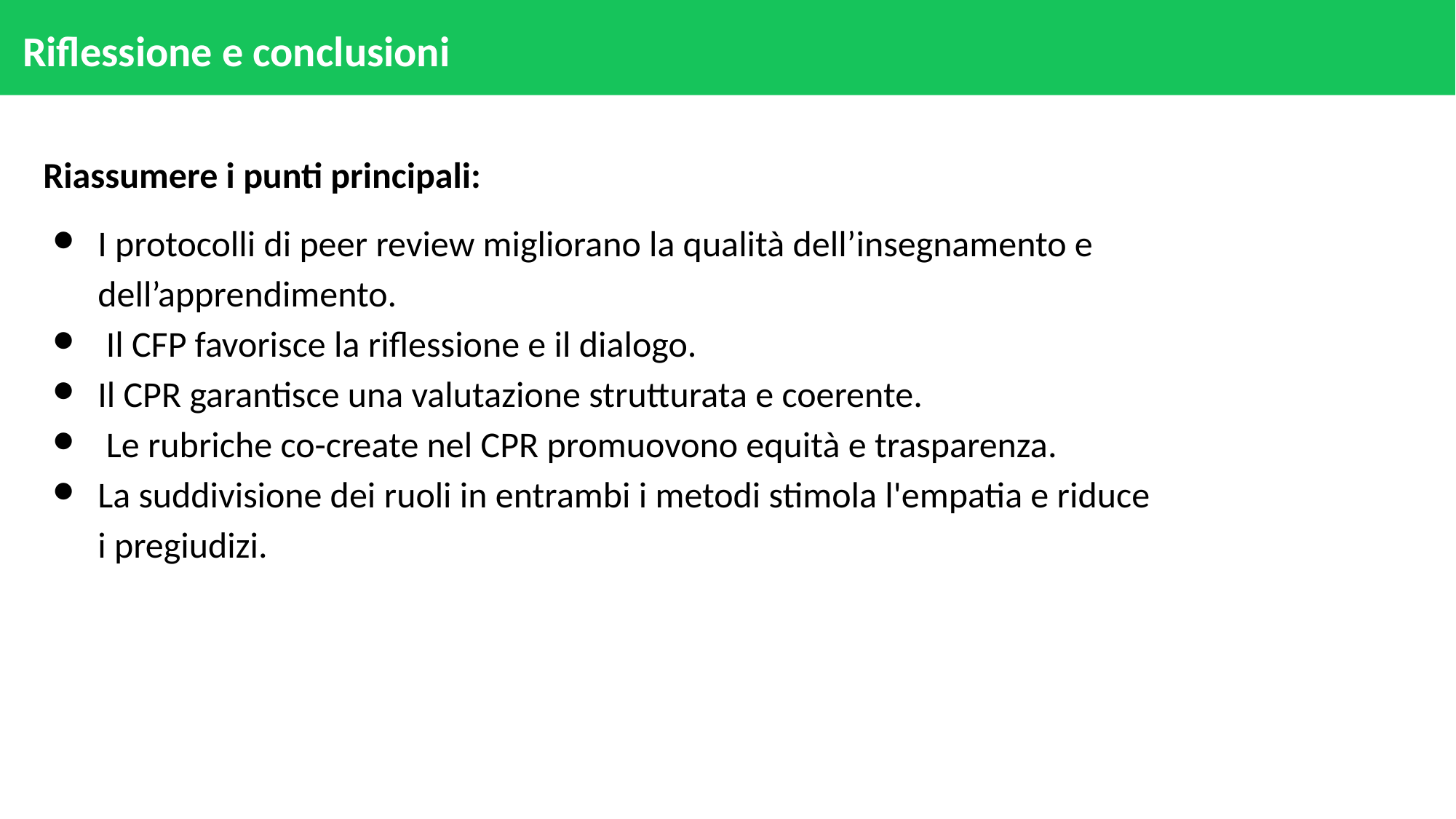

# Riflessione e conclusioni
Riassumere i punti principali:
I protocolli di peer review migliorano la qualità dell’insegnamento e dell’apprendimento.
 Il CFP favorisce la riflessione e il dialogo.
Il CPR garantisce una valutazione strutturata e coerente.
 Le rubriche co-create nel CPR promuovono equità e trasparenza.
La suddivisione dei ruoli in entrambi i metodi stimola l'empatia e riduce i pregiudizi.